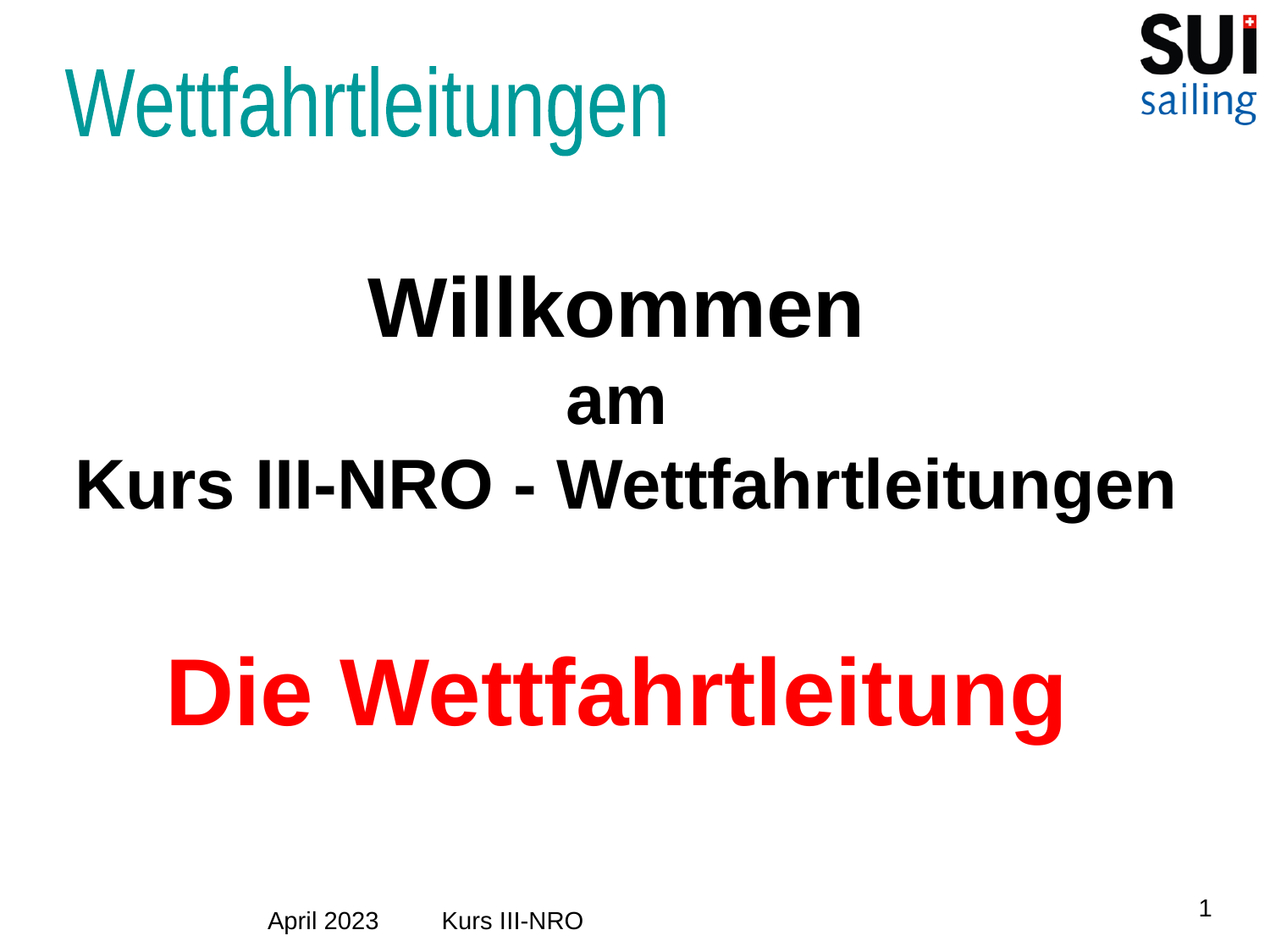

Wettfahrtleitungen
Willkommen
am
 Kurs III-NRO - Wettfahrtleitungen

Die Wettfahrtleitung
1
April 2023         Kurs III-NRO